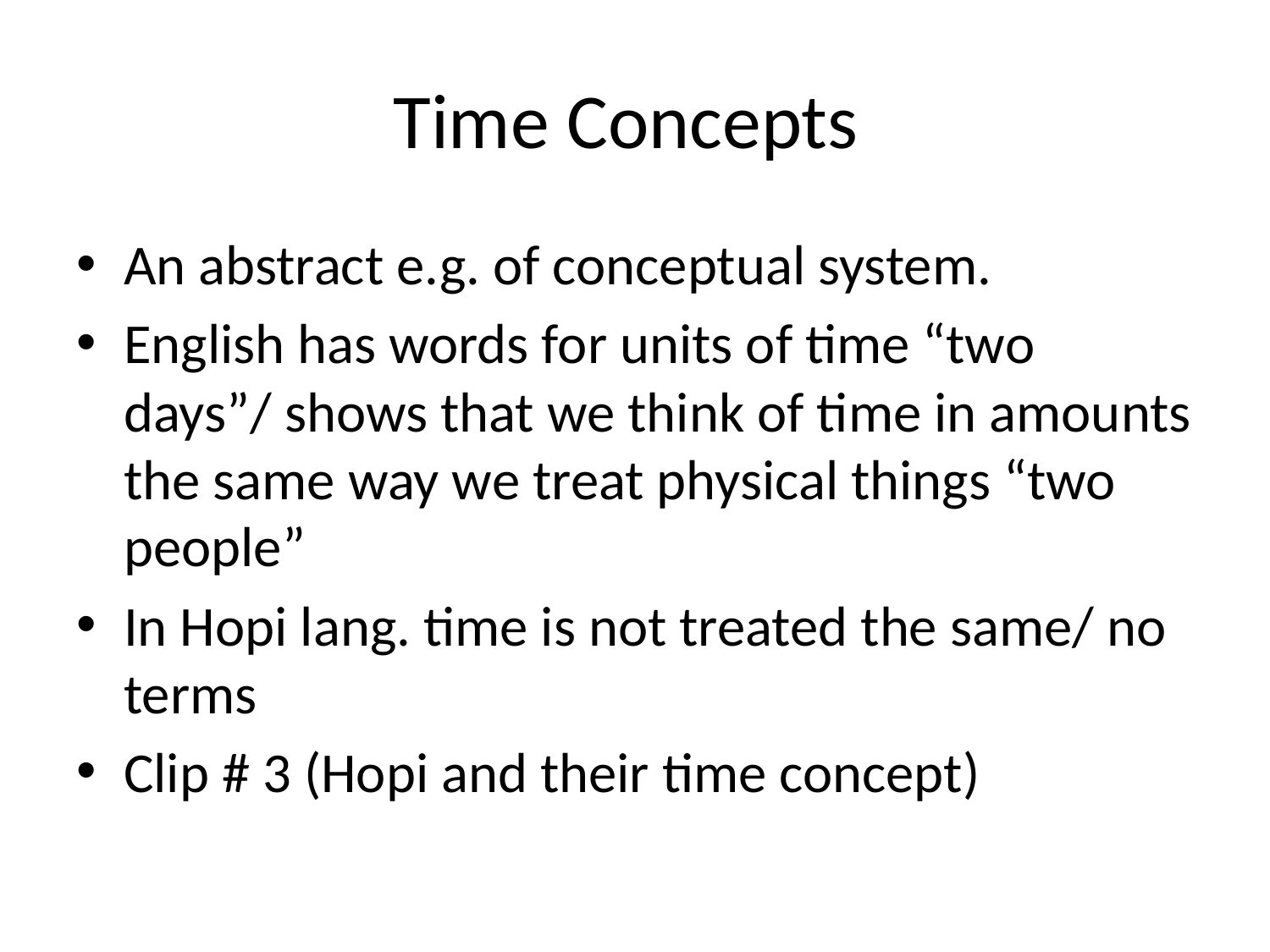

# Time Concepts
An abstract e.g. of conceptual system.
English has words for units of time “two days”/ shows that we think of time in amounts the same way we treat physical things “two people”
In Hopi lang. time is not treated the same/ no terms
Clip # 3 (Hopi and their time concept)